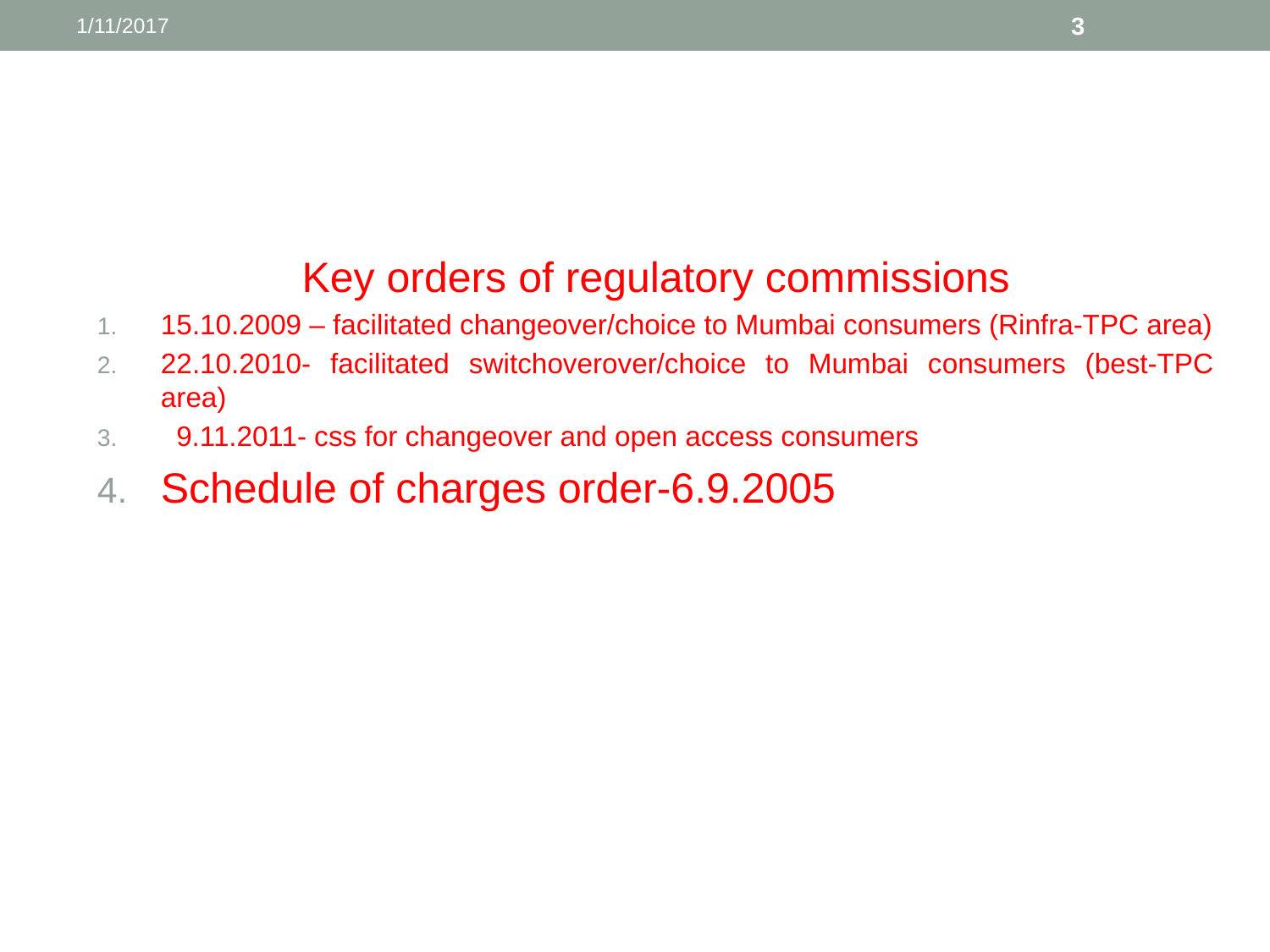

1/11/2017
3
Key orders of regulatory commissions
15.10.2009 – facilitated changeover/choice to Mumbai consumers (Rinfra-TPC area)
22.10.2010- facilitated switchoverover/choice to Mumbai consumers (best-TPC area)
  9.11.2011- css for changeover and open access consumers
Schedule of charges order-6.9.2005